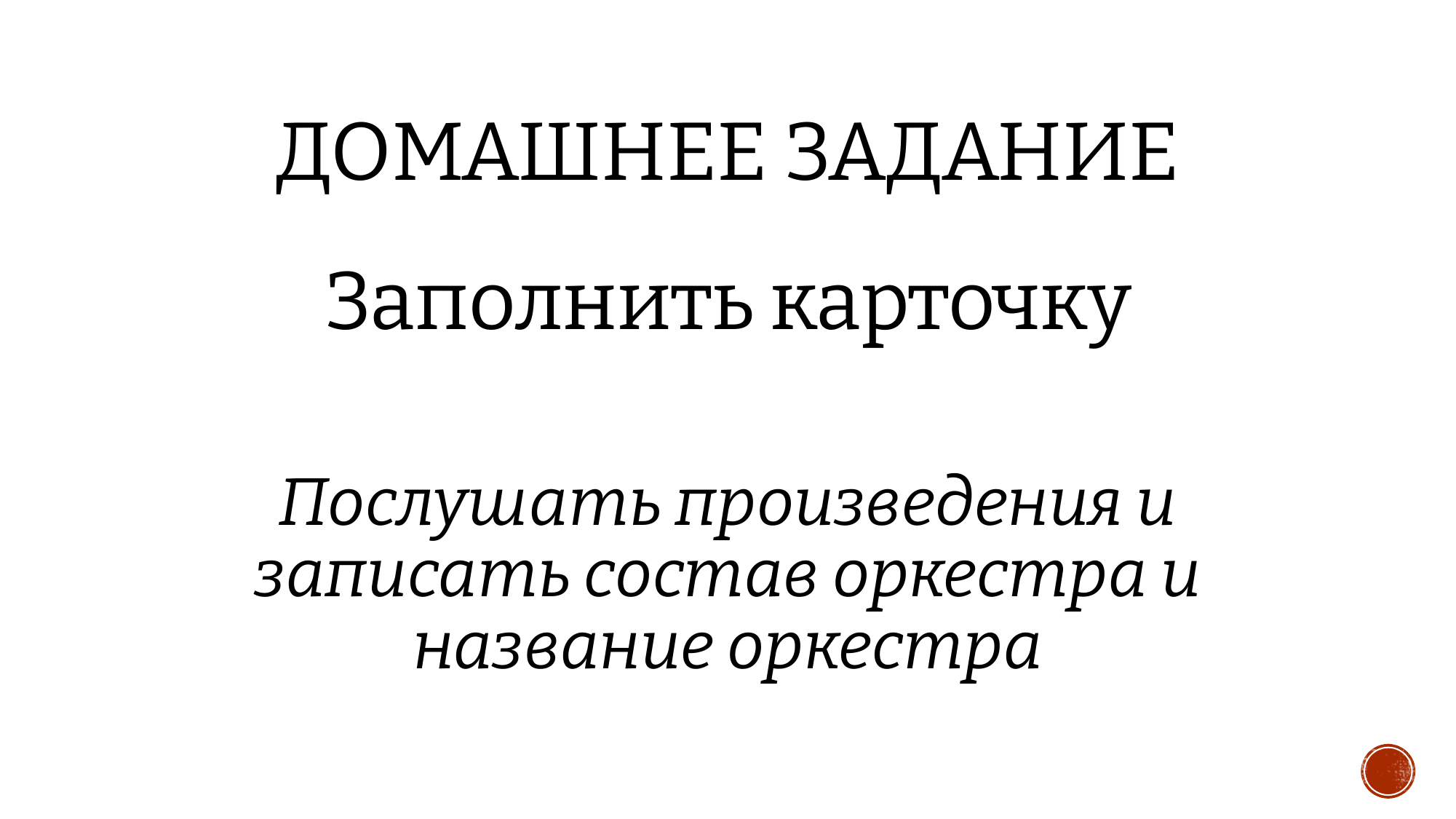

# Домашнее задание
Заполнить карточку

Послушать произведения и записать состав оркестра и название оркестра